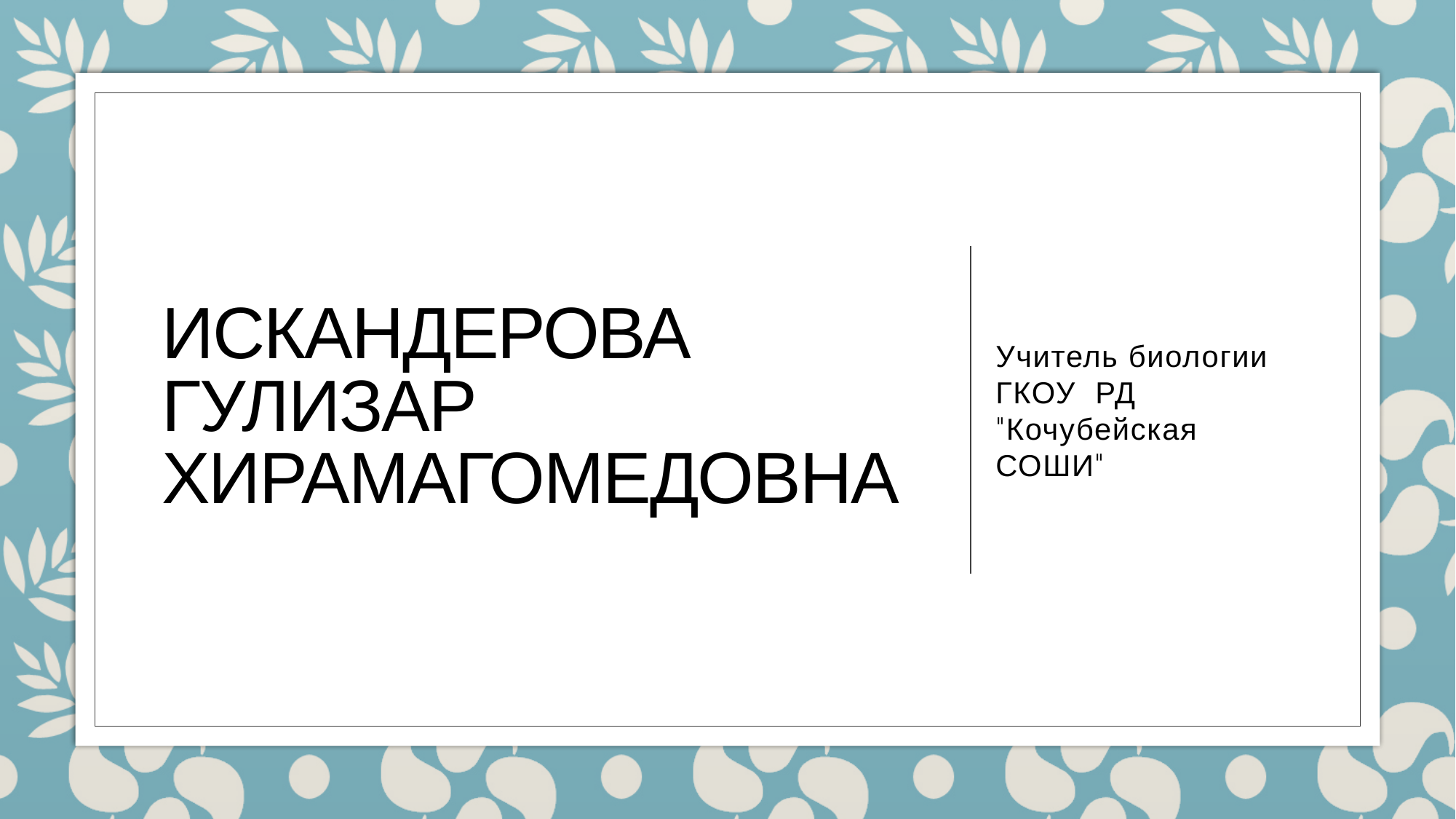

# Искандерова Гулизар Хирамагомедовна
Учитель биологии ГКОУ  РД "Кочубейская СОШИ"
1